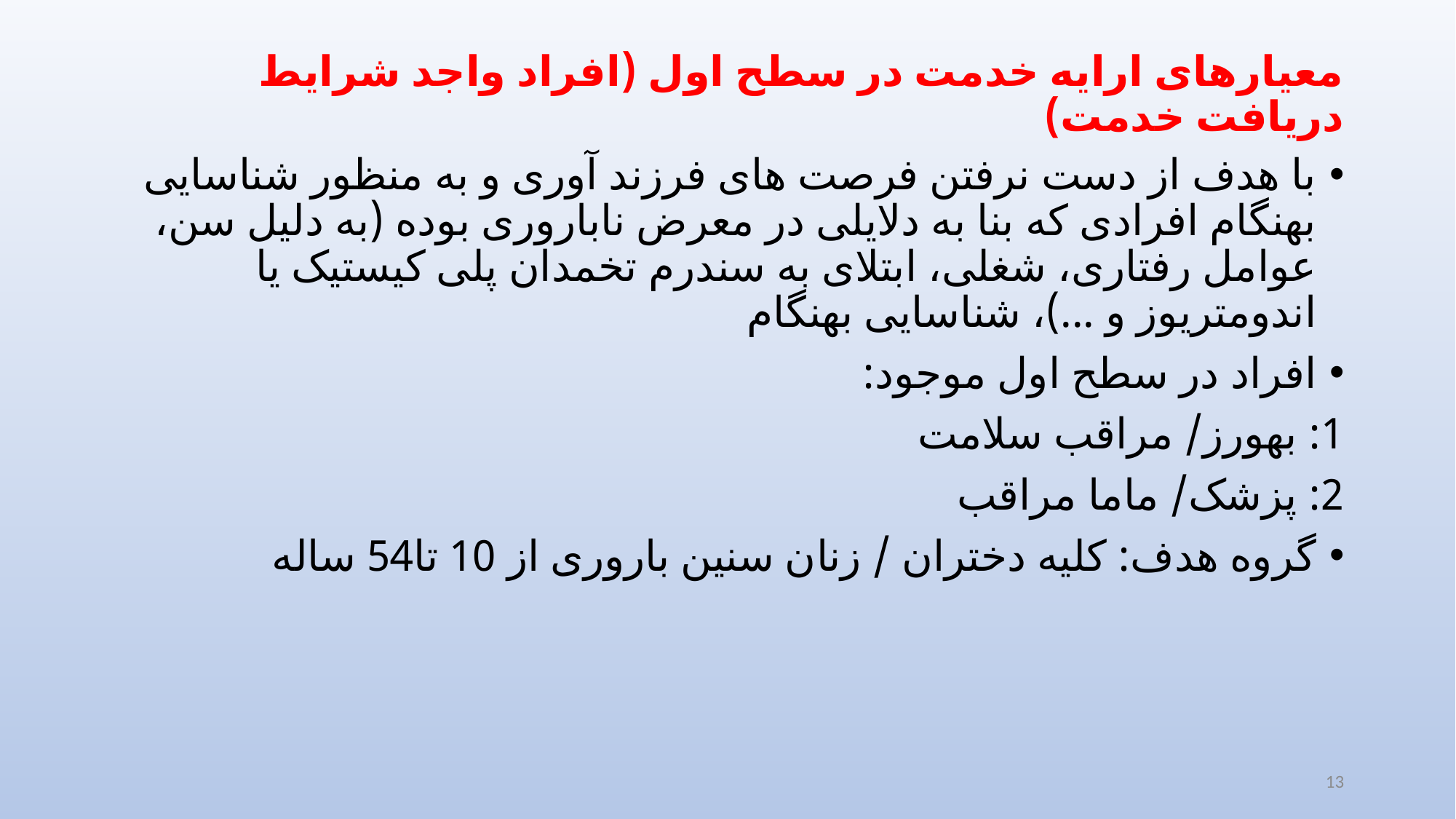

# معیارهای ارایه خدمت در سطح اول (افراد واجد شرایط دریافت خدمت)
با هدف از دست نرفتن فرصت های فرزند آوری و به منظور شناسایی بهنگام افرادی که بنا به دلایلی در معرض ناباروری بوده (به دلیل سن، عوامل رفتاری، شغلی، ابتلای به سندرم تخمدان پلی کیستیک یا اندومتریوز و ...)، شناسایی بهنگام
افراد در سطح اول موجود:
1: بهورز/ مراقب سلامت
2: پزشک/ ماما مراقب
گروه هدف: کلیه دختران / زنان سنین باروری از 10 تا54 ساله

13